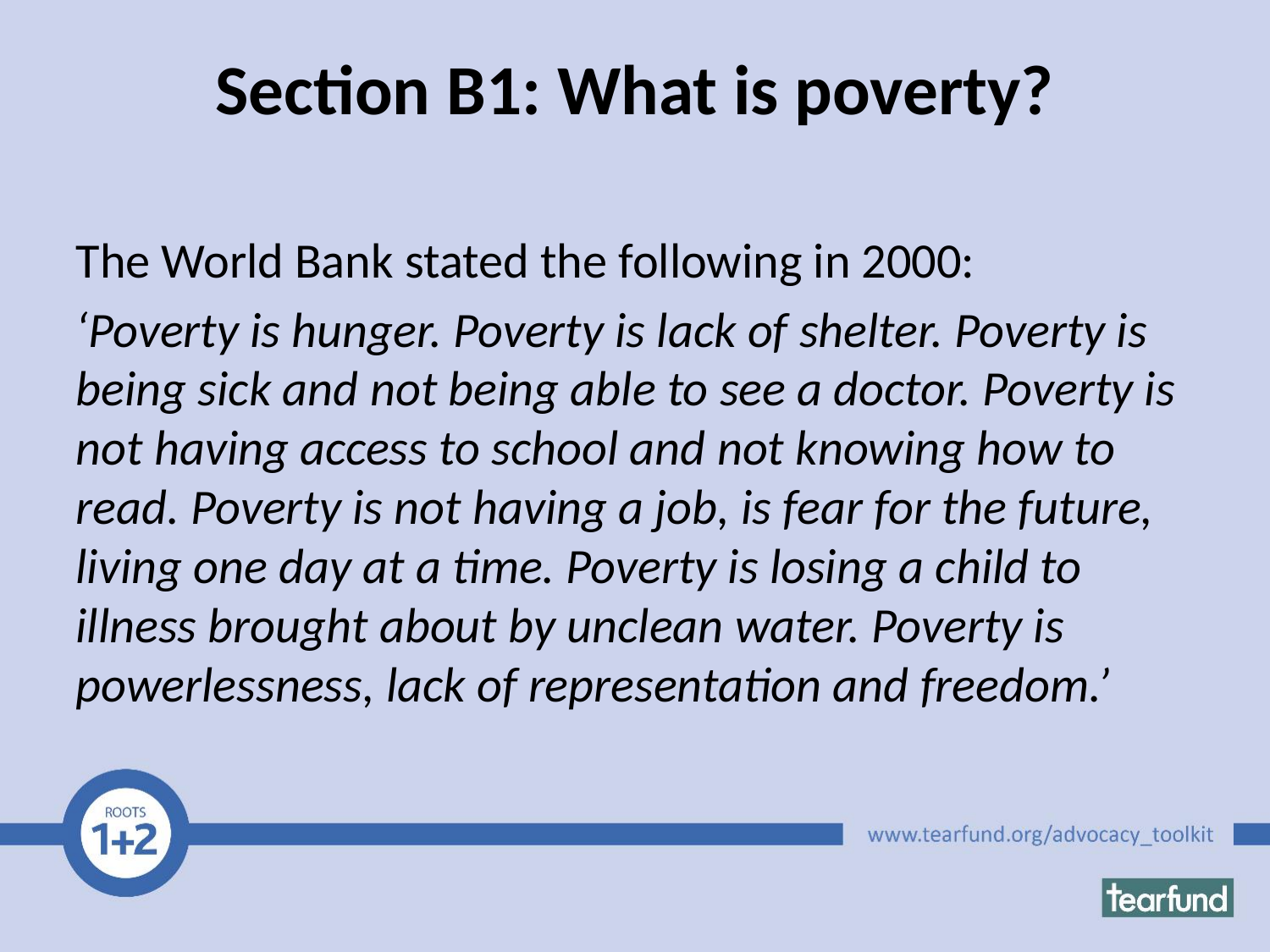

# Section B1: What is poverty?
The World Bank stated the following in 2000:
‘Poverty is hunger. Poverty is lack of shelter. Poverty is being sick and not being able to see a doctor. Poverty is not having access to school and not knowing how to read. Poverty is not having a job, is fear for the future, living one day at a time. Poverty is losing a child to illness brought about by unclean water. Poverty is powerlessness, lack of representation and freedom.’